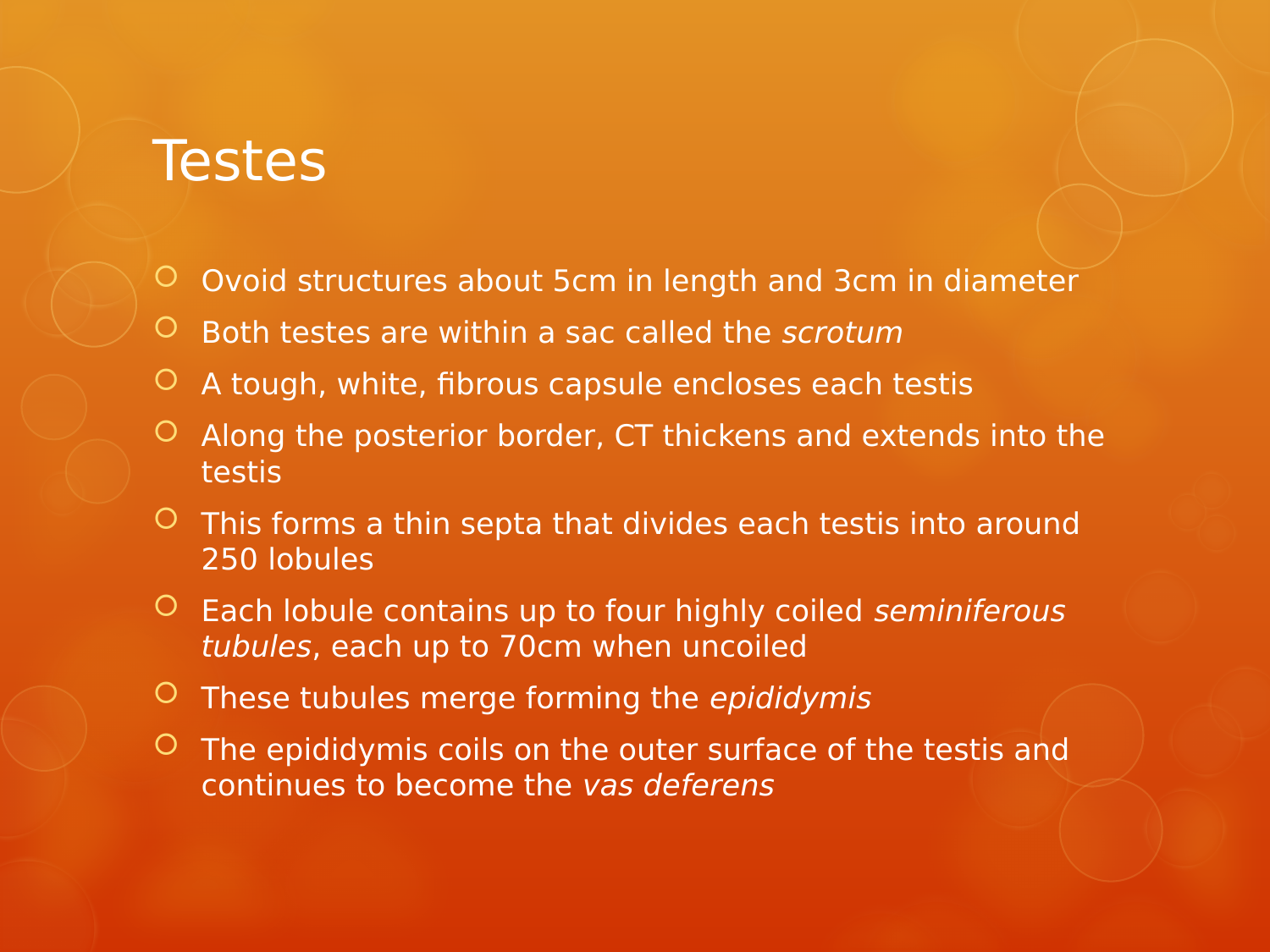

# Testes
Ovoid structures about 5cm in length and 3cm in diameter
Both testes are within a sac called the scrotum
A tough, white, fibrous capsule encloses each testis
Along the posterior border, CT thickens and extends into the testis
This forms a thin septa that divides each testis into around 250 lobules
Each lobule contains up to four highly coiled seminiferous tubules, each up to 70cm when uncoiled
These tubules merge forming the epididymis
The epididymis coils on the outer surface of the testis and continues to become the vas deferens